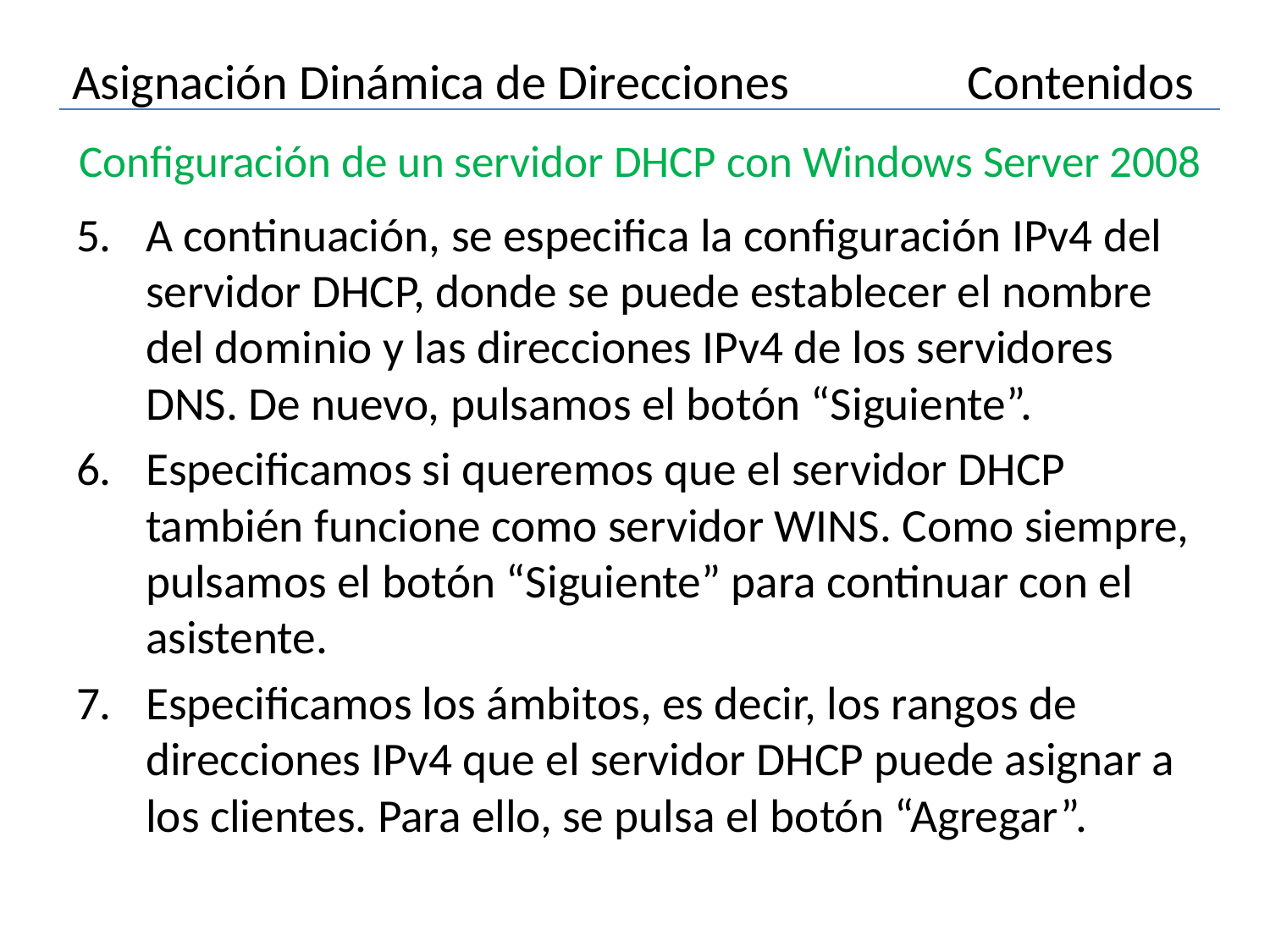

Asignación Dinámica de Direcciones
Contenidos
# Configuración de un servidor DHCP con Windows Server 2008
A continuación, se especifica la configuración IPv4 del servidor DHCP, donde se puede establecer el nombre del dominio y las direcciones IPv4 de los servidores DNS. De nuevo, pulsamos el botón “Siguiente”.
Especificamos si queremos que el servidor DHCP también funcione como servidor WINS. Como siempre, pulsamos el botón “Siguiente” para continuar con el asistente.
Especificamos los ámbitos, es decir, los rangos de direcciones IPv4 que el servidor DHCP puede asignar a los clientes. Para ello, se pulsa el botón “Agregar”.